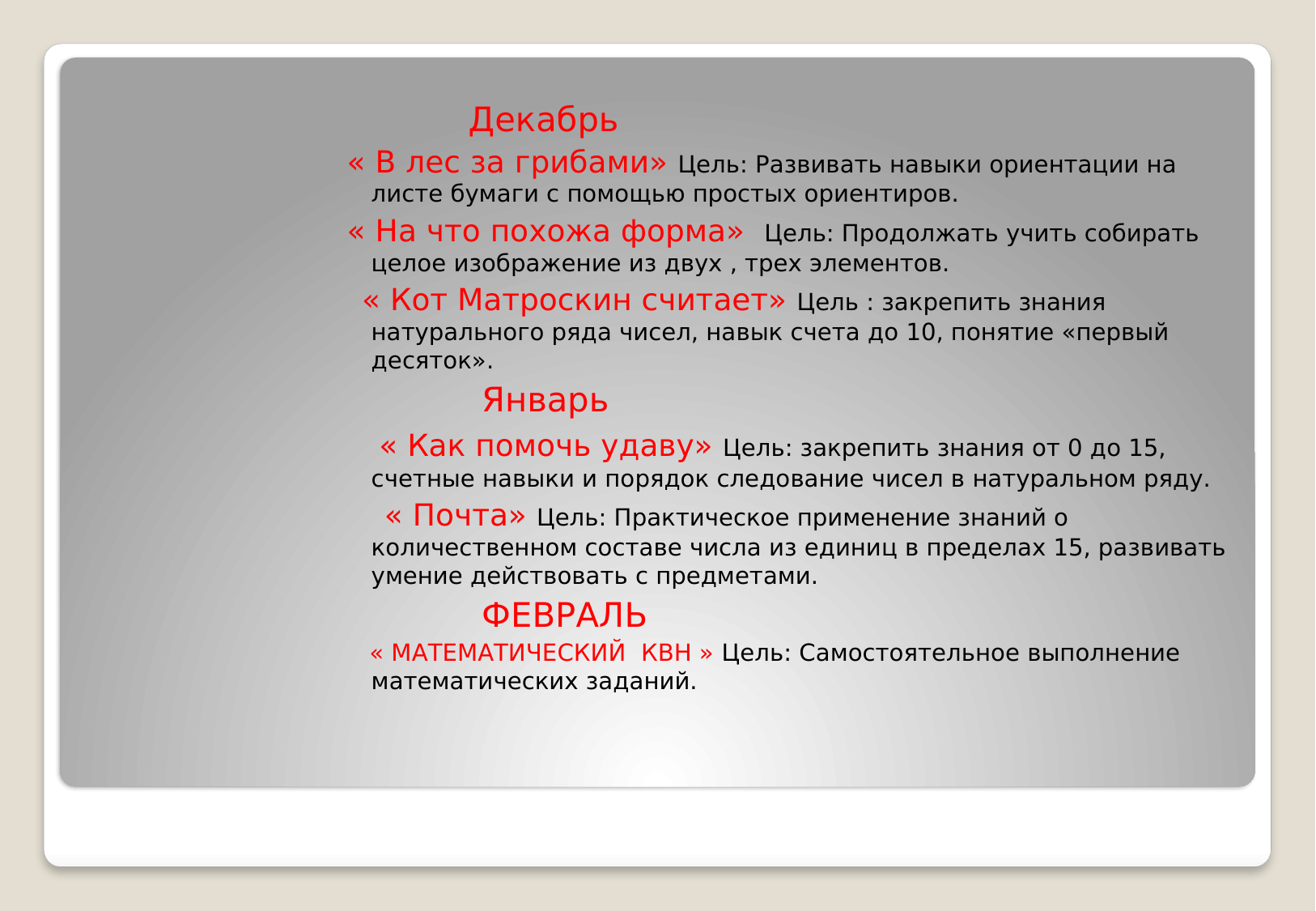

Декабрь
« В лес за грибами» Цель: Развивать навыки ориентации на листе бумаги с помощью простых ориентиров.
« На что похожа форма»  Цель: Продолжать учить собирать целое изображение из двух , трех элементов.
  « Кот Матроскин считает» Цель : закрепить знания натурального ряда чисел, навык счета до 10, понятие «первый десяток».
                  Январь
   « Как помочь удаву» Цель: закрепить знания от 0 до 15, счетные навыки и порядок следование чисел в натуральном ряду.
     « Почта» Цель: Практическое применение знаний о количественном составе числа из единиц в пределах 15, развивать умение действовать с предметами.
                  ФЕВРАЛЬ
   « МАТЕМАТИЧЕСКИЙ  КВН » Цель: Самостоятельное выполнение математических заданий.